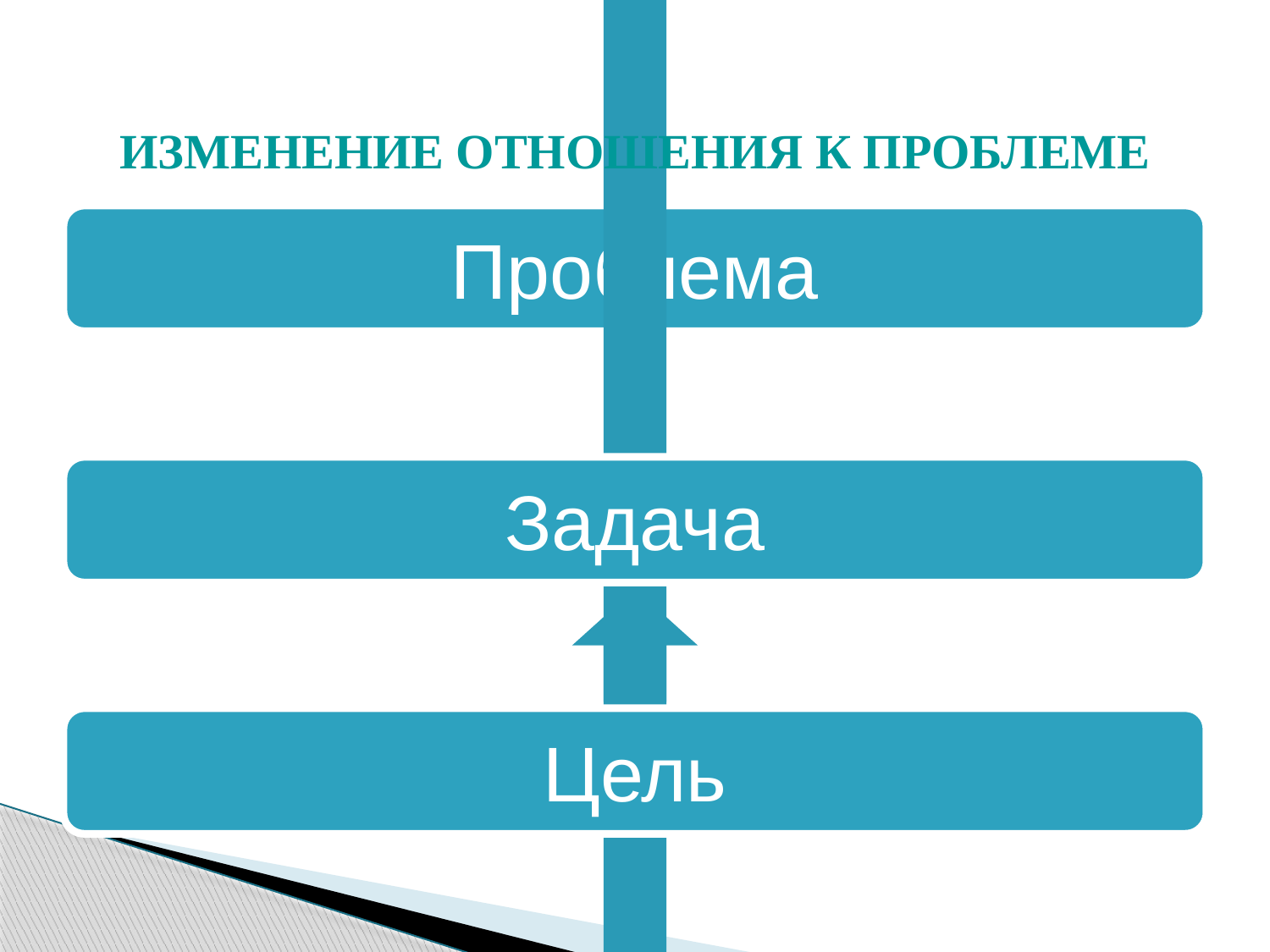

# ИЗМЕНЕНИЕ ОТНОШЕНИЯ К ПРОБЛЕМЕ
Проблема
Задача
Цель